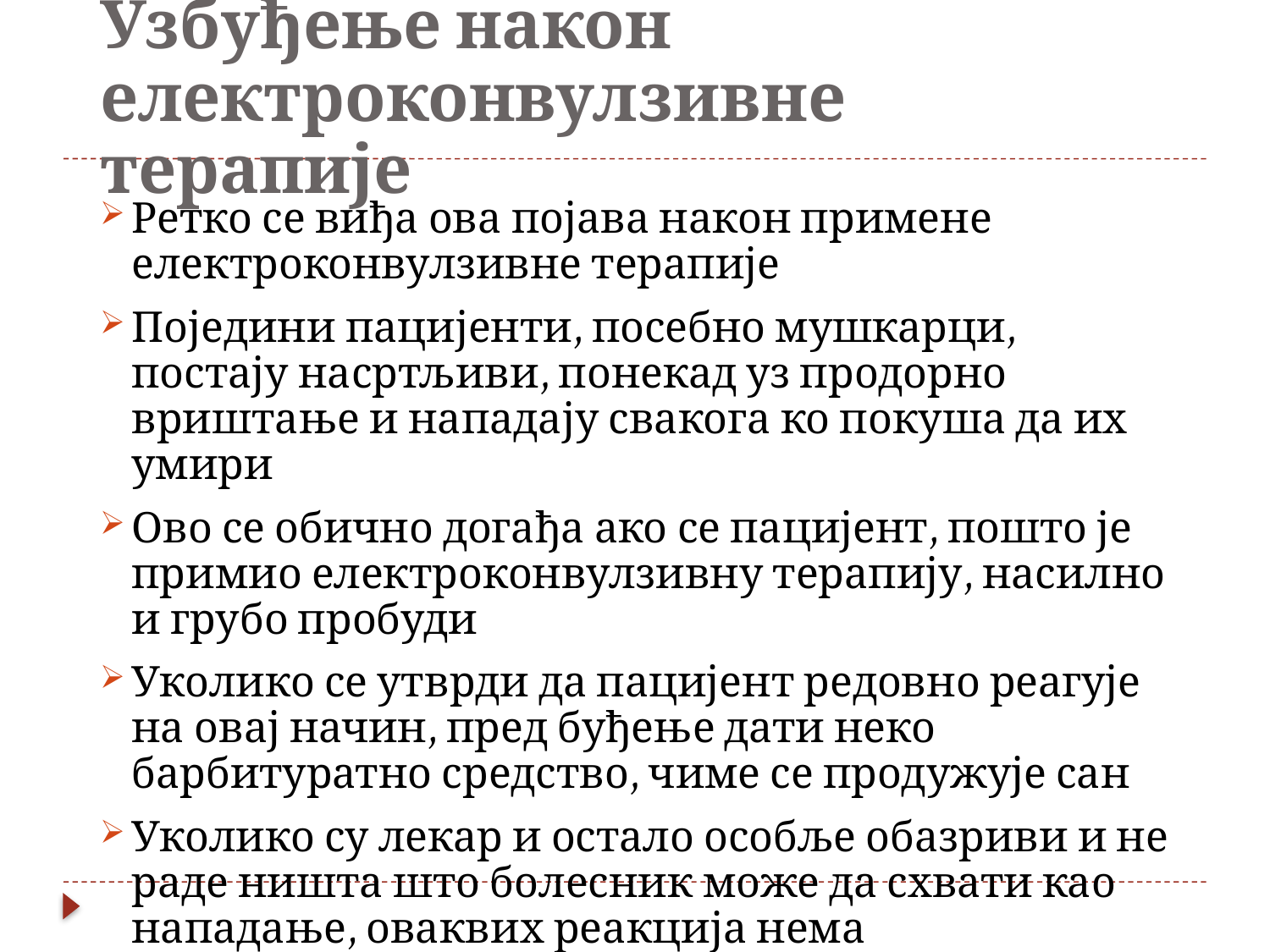

# Узбуђење након електроконвулзивне терапије
Ретко се виђа ова појава након примене електроконвулзивне терапије
Поједини пацијенти, посебно мушкарци, постају насртљиви, понекад уз продорно вриштање и нападају свакога ко покуша да их умири
Ово се обично догађа ако се пацијент, пошто је примио електроконвулзивну терапију, насилно и грубо пробуди
Уколико се утврди да пацијент редовно реагује на овај начин, пред буђење дати неко барбитуратно средство, чиме се продужује сан
Уколико су лекар и остало особље обазриви и не раде ништа што болесник може да схвати као нападање, оваквих реакција нема